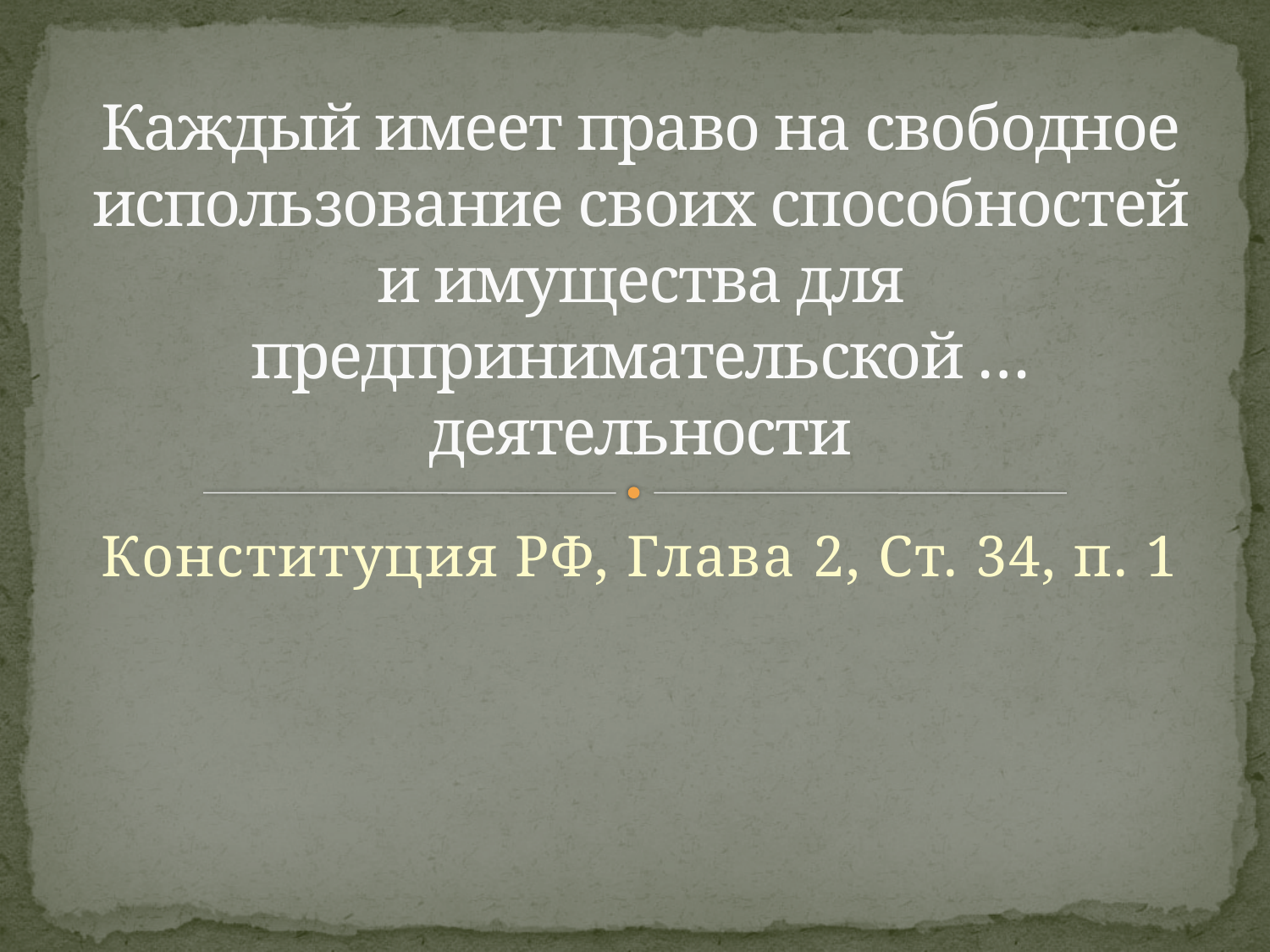

# Каждый имеет право на свободное использование своих способностей и имущества для предпринимательской … деятельности
Конституция РФ, Глава 2, Ст. 34, п. 1